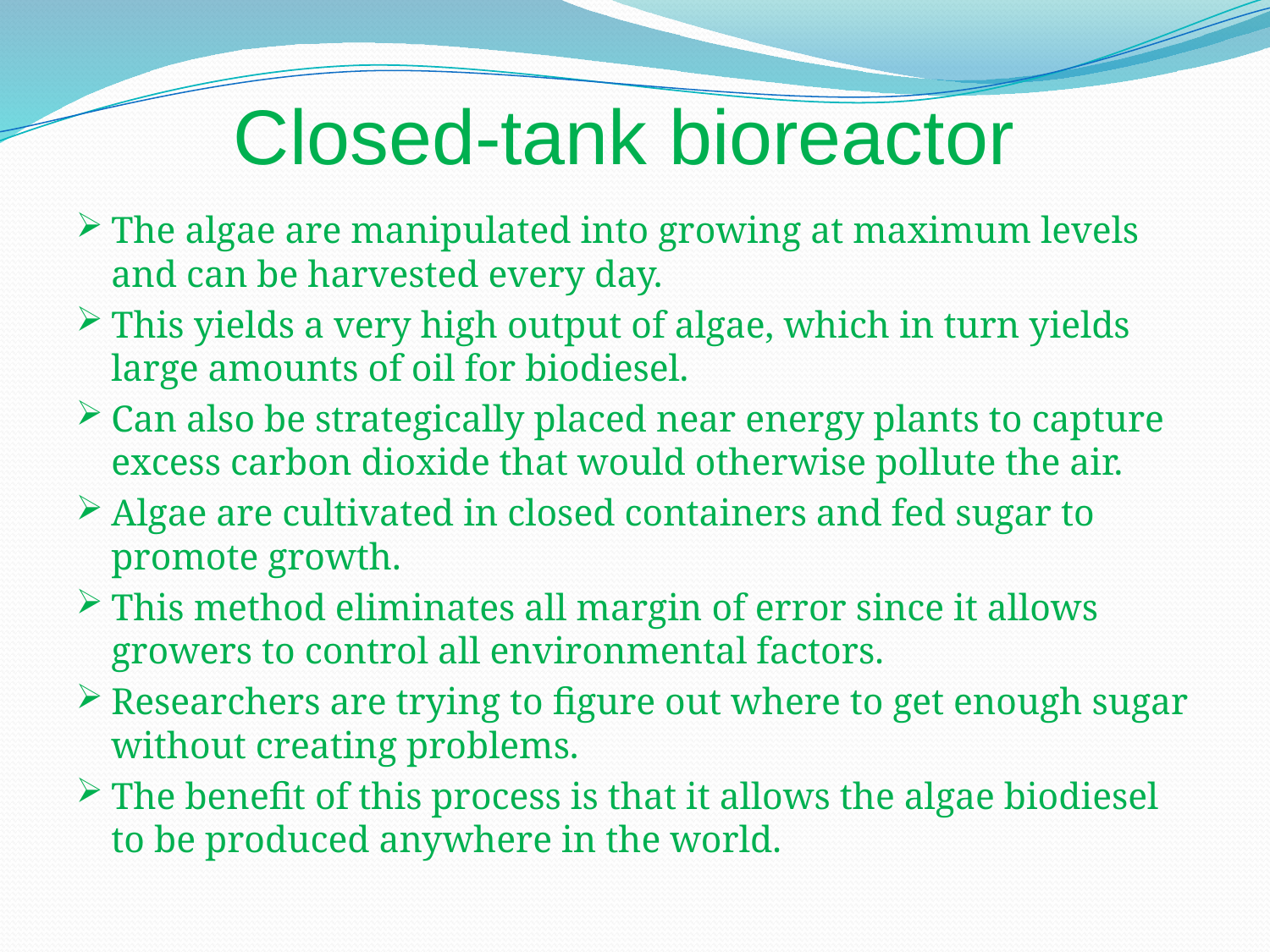

# Closed-tank bioreactor
The algae are manipulated into growing at maximum levels and can be harvested every day.
This yields a very high output of algae, which in turn yields large amounts of oil for biodiesel.
Can also be strategically placed near energy plants to capture excess carbon dioxide that would otherwise pollute the air.
Algae are cultivated in closed containers and fed sugar to promote growth.
This method eliminates all margin of error since it allows growers to control all environmental factors.
Researchers are trying to figure out where to get enough sugar without creating problems.
The benefit of this process is that it allows the algae biodiesel to be produced anywhere in the world.